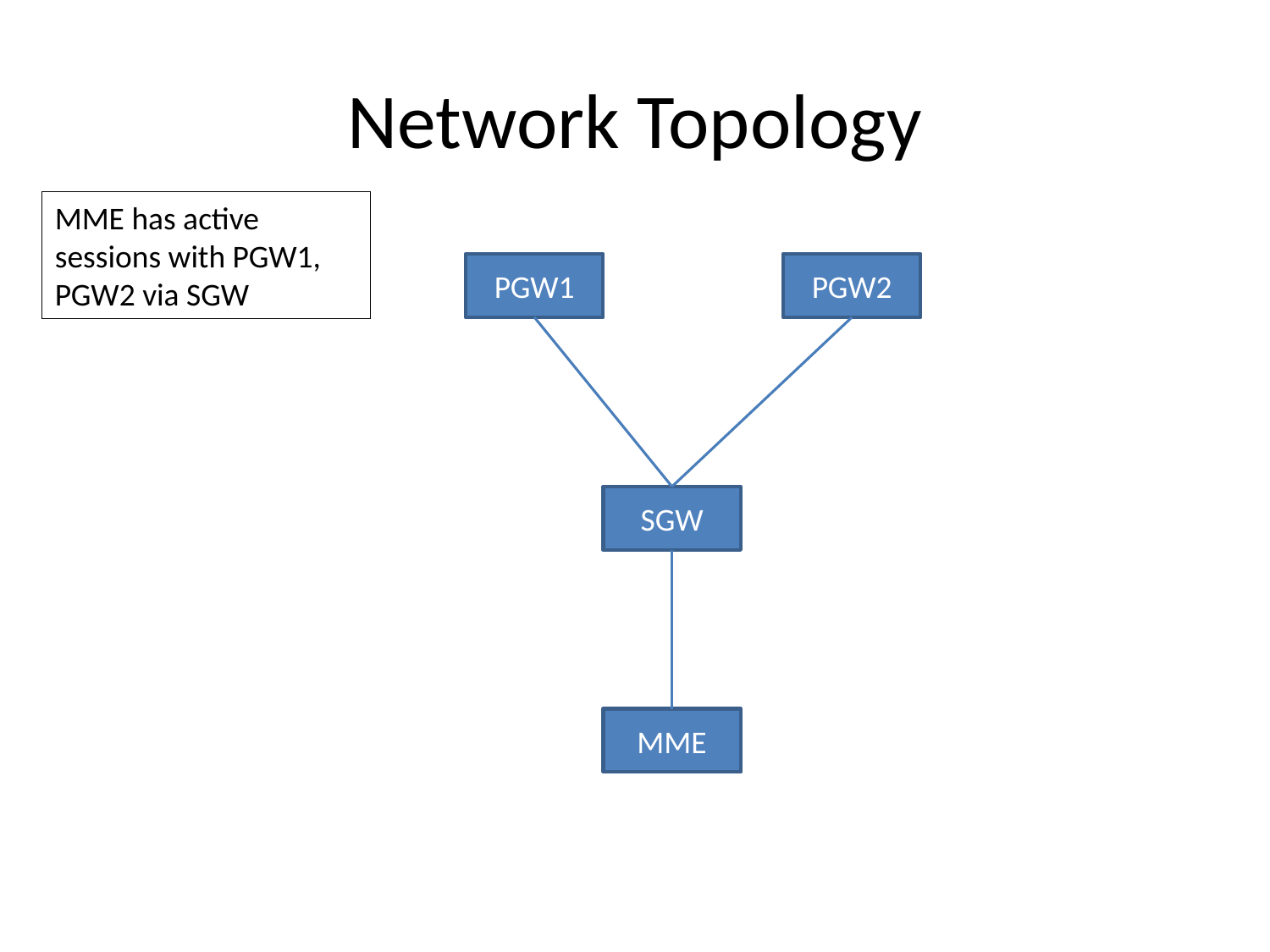

# Network Topology
MME has active sessions with PGW1, PGW2 via SGW
PGW1
PGW2
SGW
MME